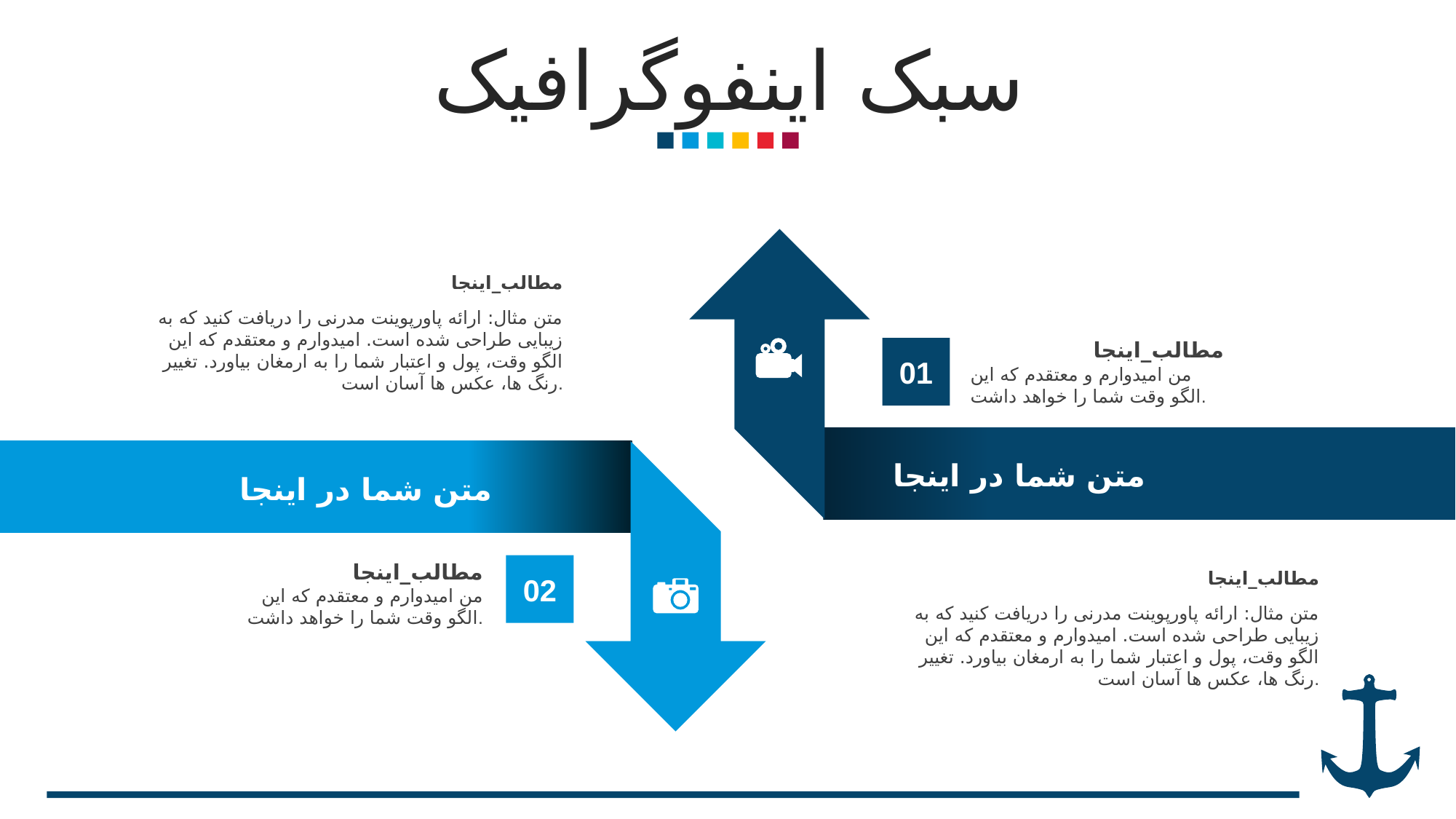

سبک اینفوگرافیک

مطالب_اینجا
متن مثال: ارائه پاورپوینت مدرنی را دریافت کنید که به زیبایی طراحی شده است. امیدوارم و معتقدم که این الگو وقت، پول و اعتبار شما را به ارمغان بیاورد. تغییر رنگ ها، عکس ها آسان است.
مطالب_اینجا

01
من امیدوارم و معتقدم که این الگو وقت شما را خواهد داشت.

متن شما در اینجا
متن شما در اینجا
مطالب_اینجا

02
من امیدوارم و معتقدم که این الگو وقت شما را خواهد داشت.
مطالب_اینجا
متن مثال: ارائه پاورپوینت مدرنی را دریافت کنید که به زیبایی طراحی شده است. امیدوارم و معتقدم که این الگو وقت، پول و اعتبار شما را به ارمغان بیاورد. تغییر رنگ ها، عکس ها آسان است.